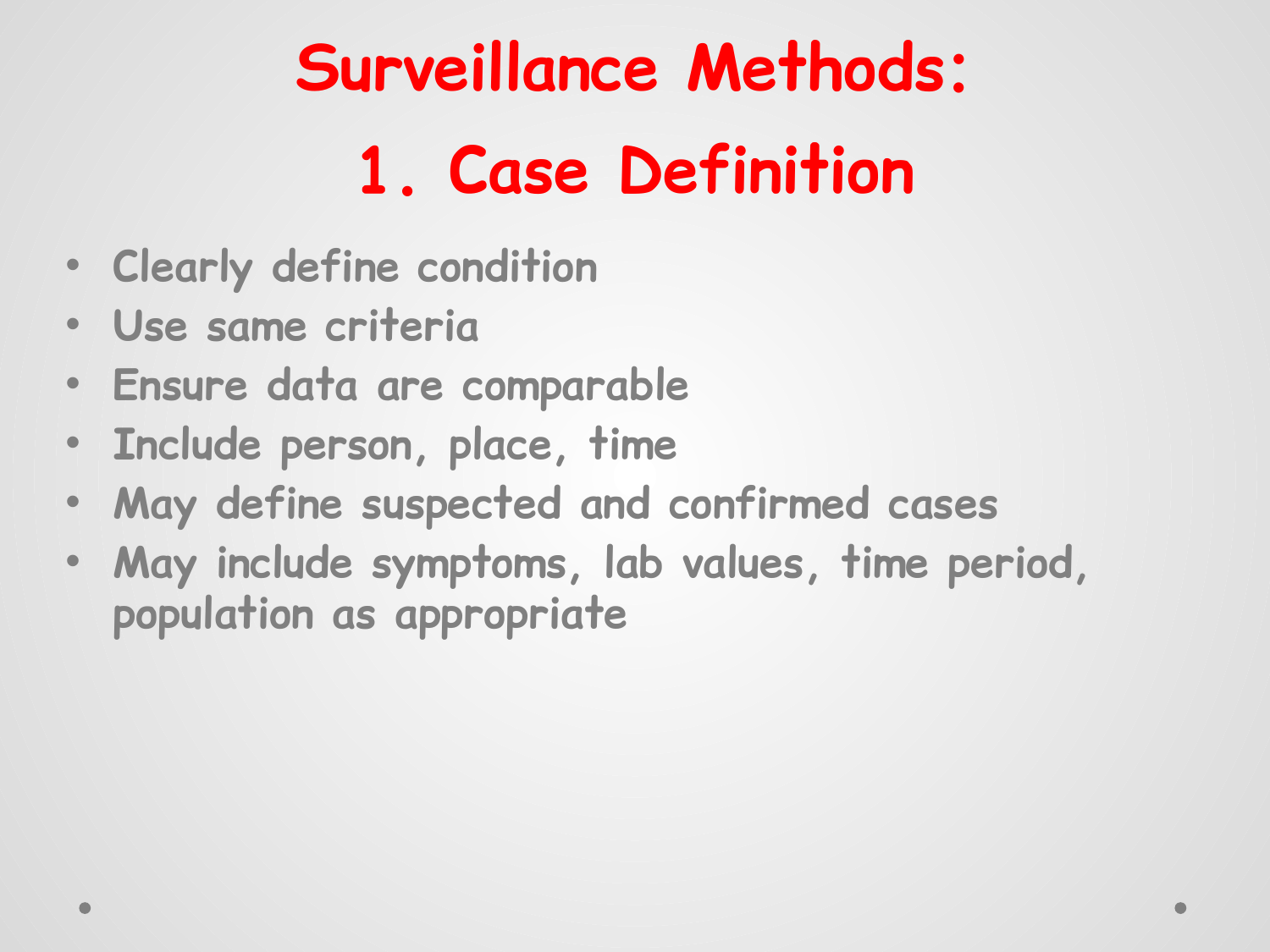

# Surveillance Methods: 1. Case Definition
Clearly define condition
Use same criteria
Ensure data are comparable
Include person, place, time
May define suspected and confirmed cases
May include symptoms, lab values, time period, population as appropriate